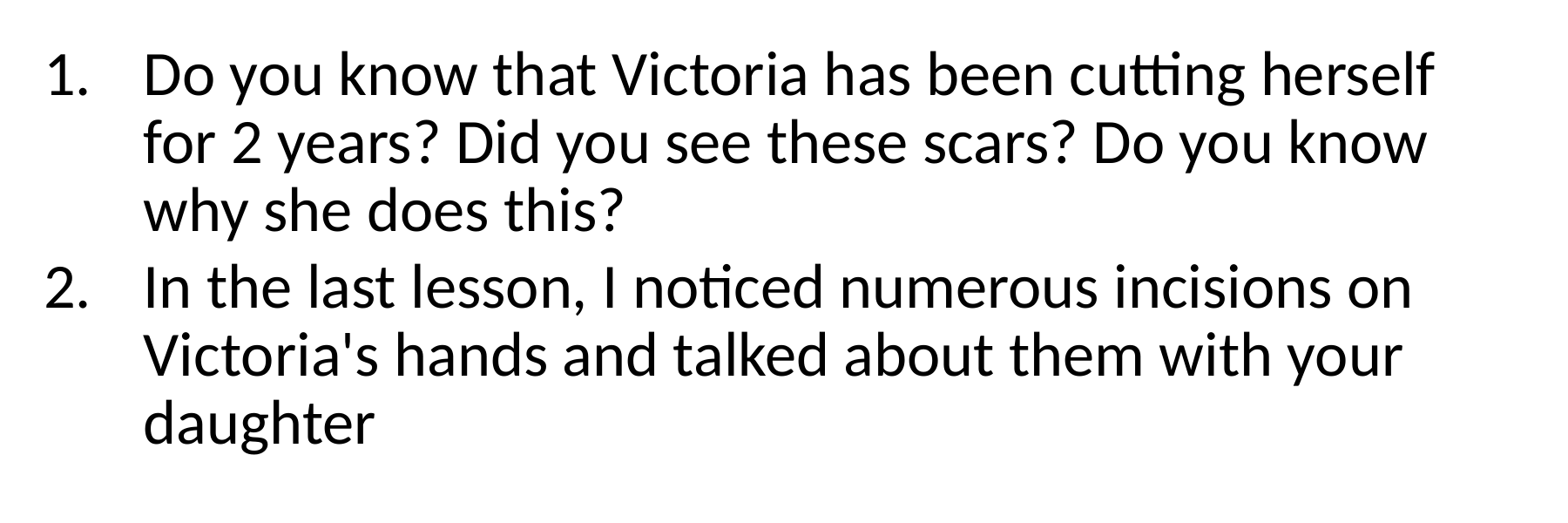

Do you know that Victoria has been cutting herself for 2 years? Did you see these scars? Do you know why she does this?
In the last lesson, I noticed numerous incisions on Victoria's hands and talked about them with your daughter